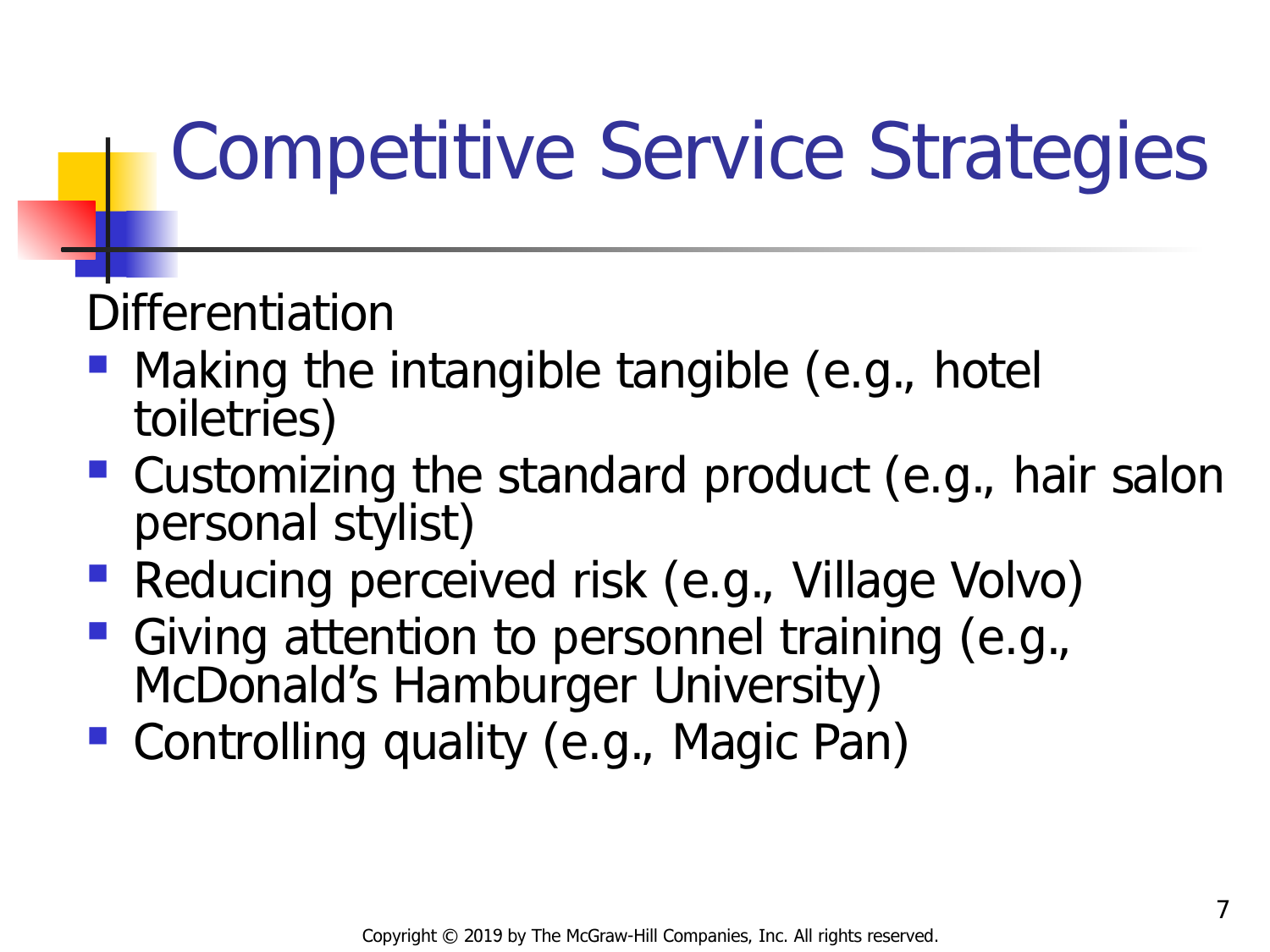

# Competitive Service Strategies
Differentiation
Making the intangible tangible (e.g., hotel toiletries)
Customizing the standard product (e.g., hair salon personal stylist)
Reducing perceived risk (e.g., Village Volvo)
Giving attention to personnel training (e.g., McDonald’s Hamburger University)
Controlling quality (e.g., Magic Pan)
7
Copyright © 2019 by The McGraw-Hill Companies, Inc. All rights reserved.